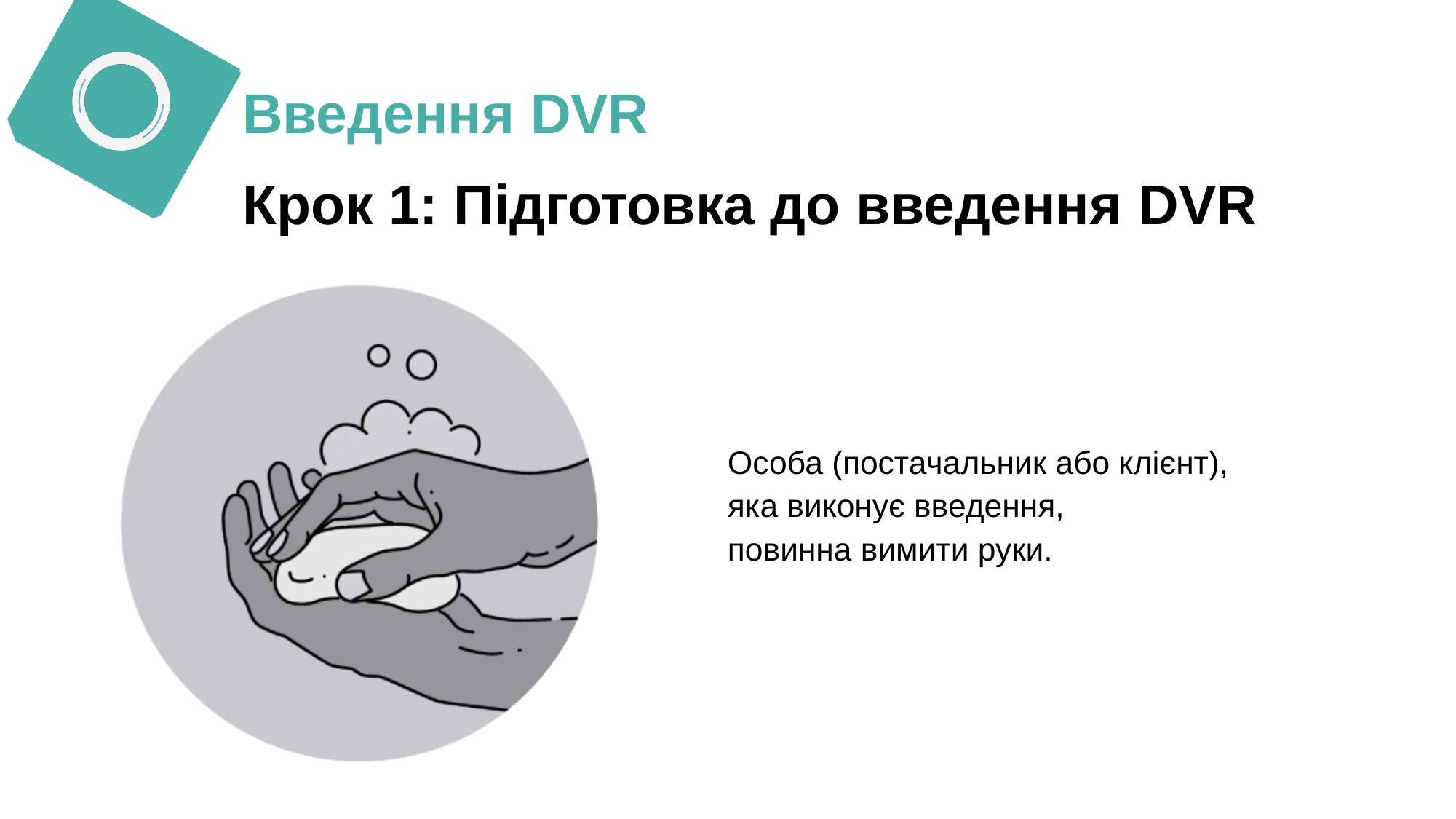

Введення DVR
Крок 1: Підготовка до введення DVR

Особа (постачальник або клієнт), яка виконує введення, повинна вимити руки.